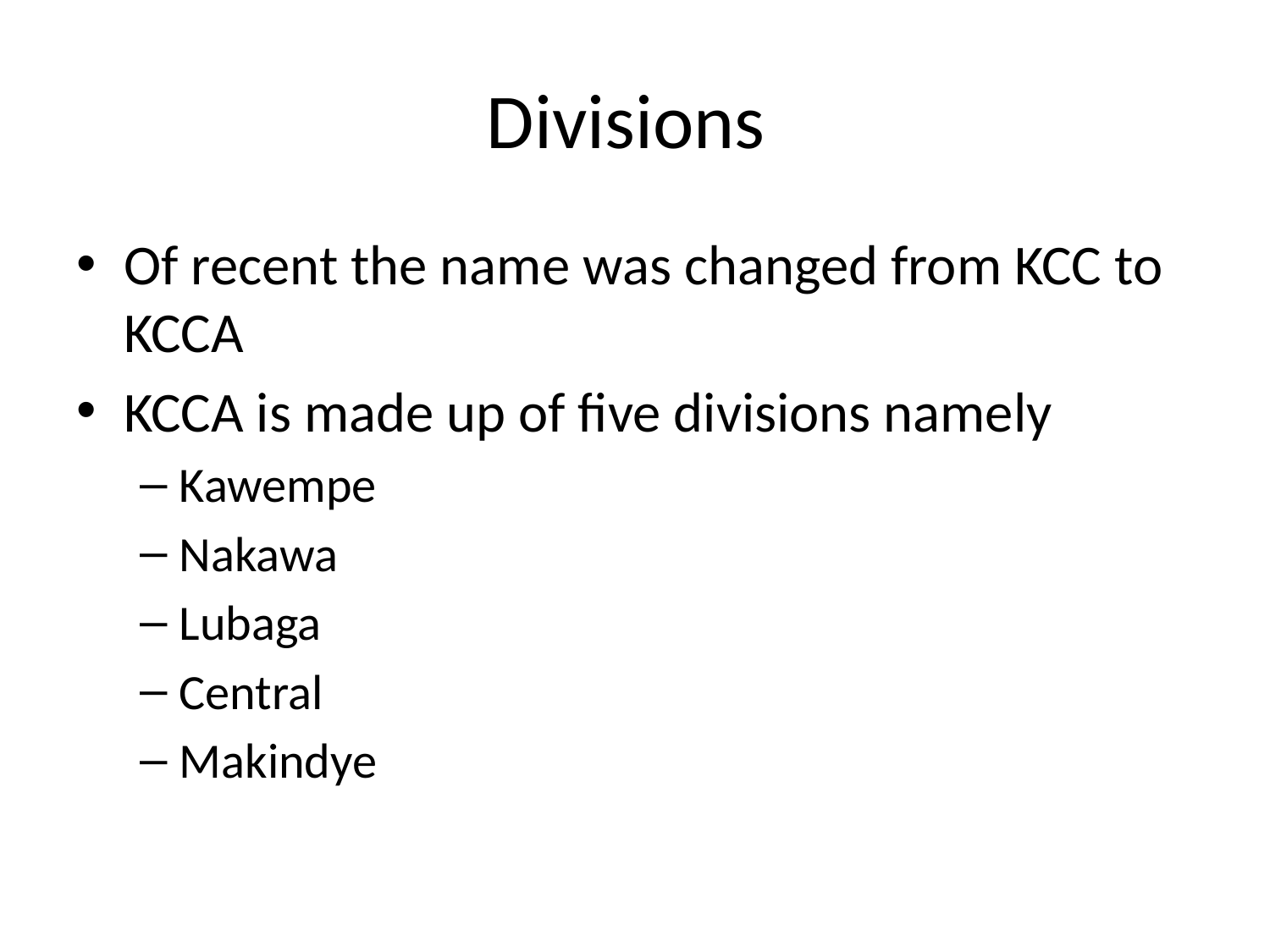

# Divisions
Of recent the name was changed from KCC to KCCA
KCCA is made up of five divisions namely
Kawempe
Nakawa
Lubaga
Central
Makindye